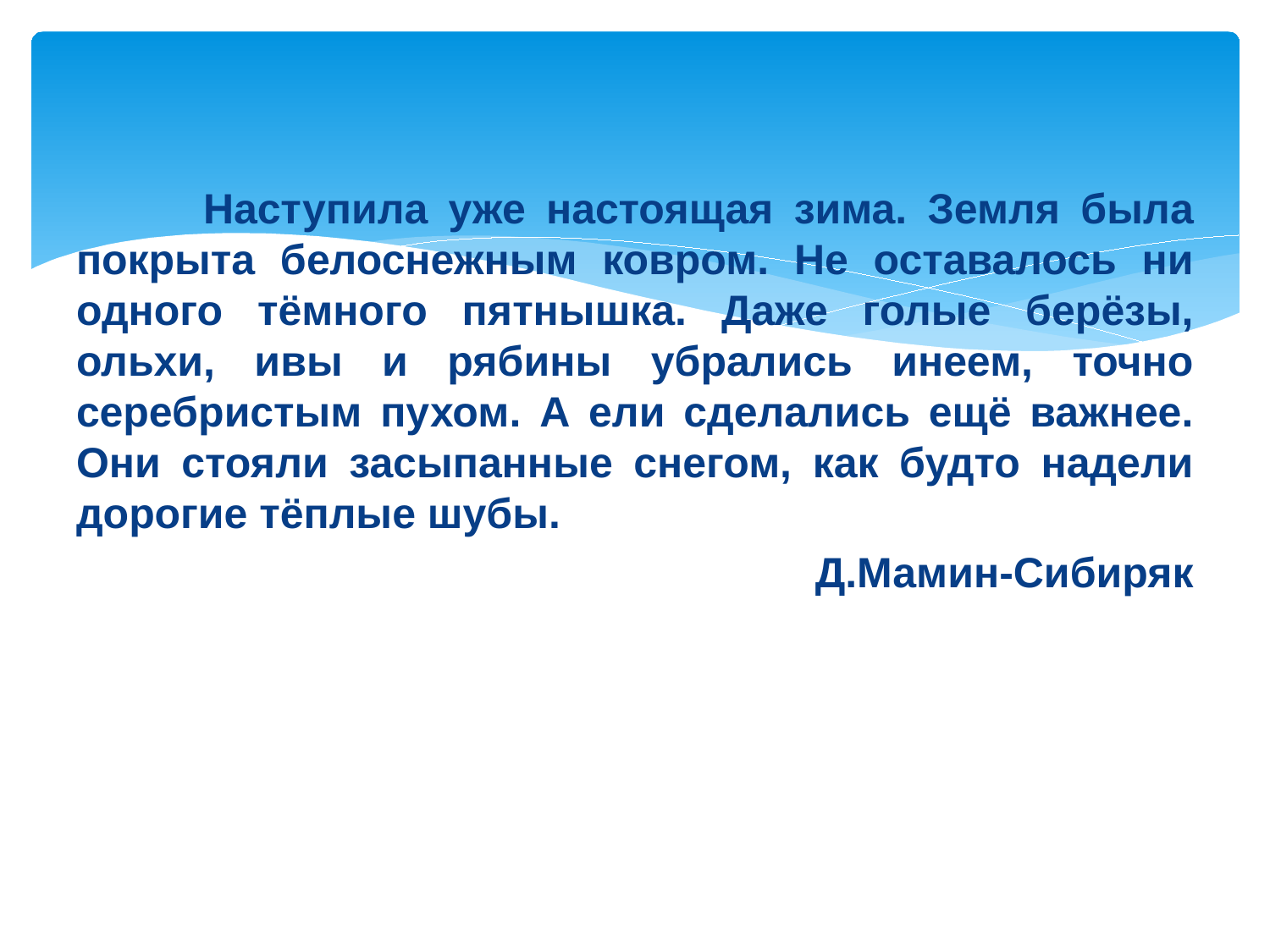

#

	Наступила уже настоящая зима. Земля была покрыта белоснежным ковром. Не оставалось ни одного тёмного пятнышка. Даже голые берёзы, ольхи, ивы и рябины убрались инеем, точно серебристым пухом. А ели сделались ещё важнее. Они стояли засыпанные снегом, как будто надели дорогие тёплые шубы.
Д.Мамин-Сибиряк